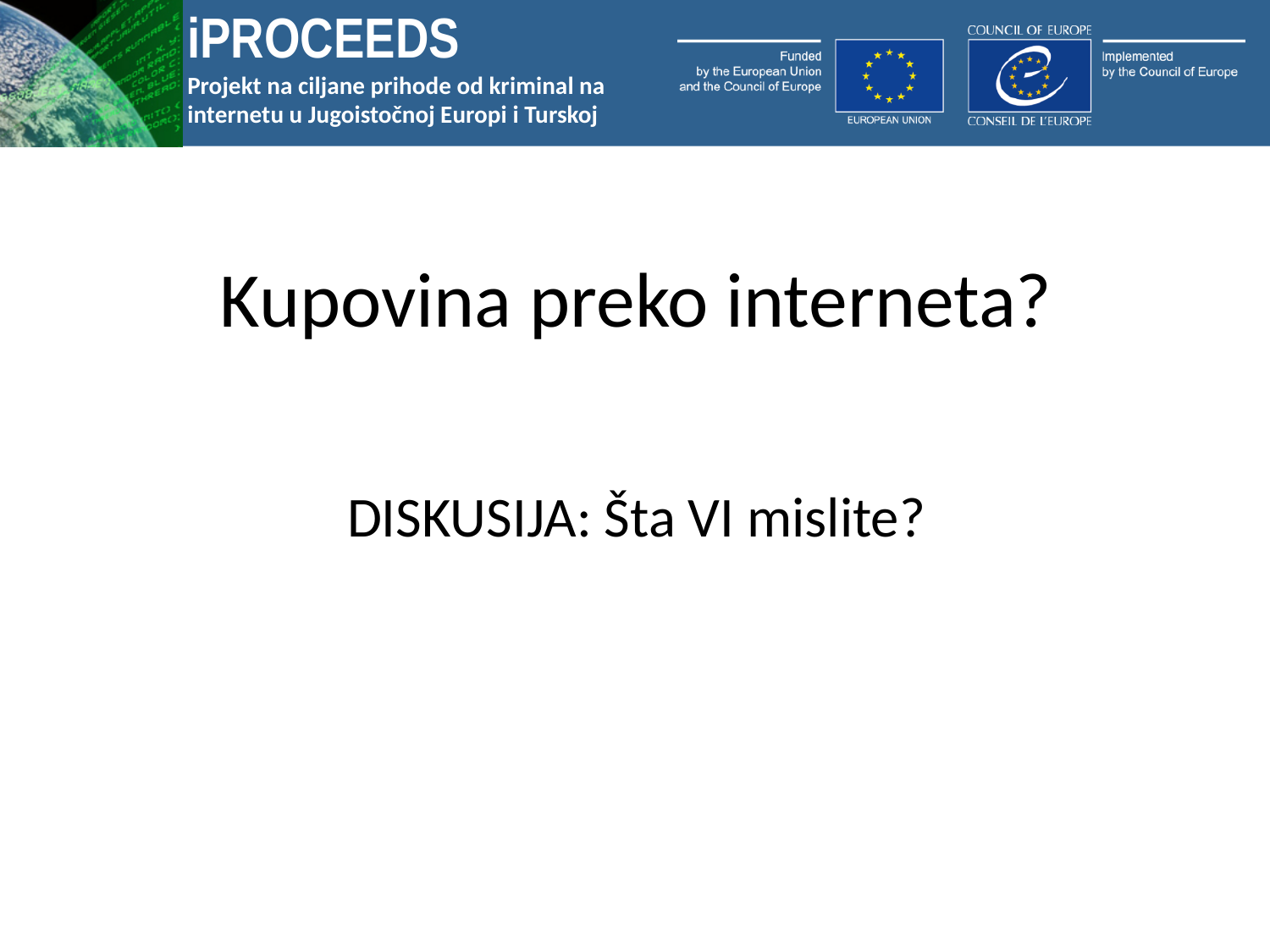

# Kupovina preko interneta?

DISKUSIJA: Šta VI mislite?